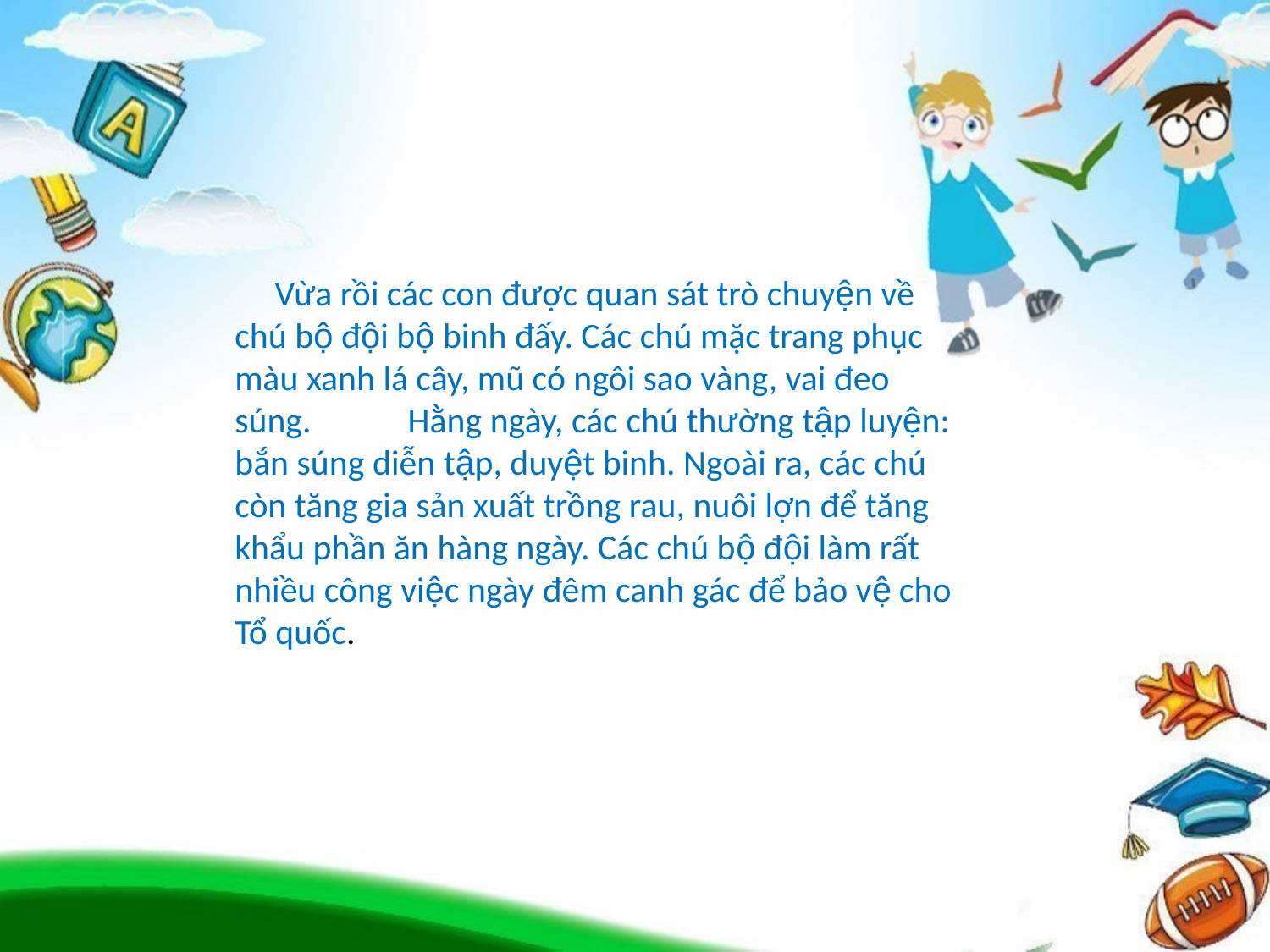

Vừa rồi các con được quan sát trò chuyện về chú bộ đội bộ binh đấy. Các chú mặc trang phục màu xanh lá cây, mũ có ngôi sao vàng, vai đeo súng.            Hằng ngày, các chú thường tập luyện: bắn súng diễn tập, duyệt binh. Ngoài ra, các chú còn tăng gia sản xuất trồng rau, nuôi lợn để tăng khẩu phần ăn hàng ngày. Các chú bộ đội làm rất nhiều công việc ngày đêm canh gác để bảo vệ cho Tổ quốc.